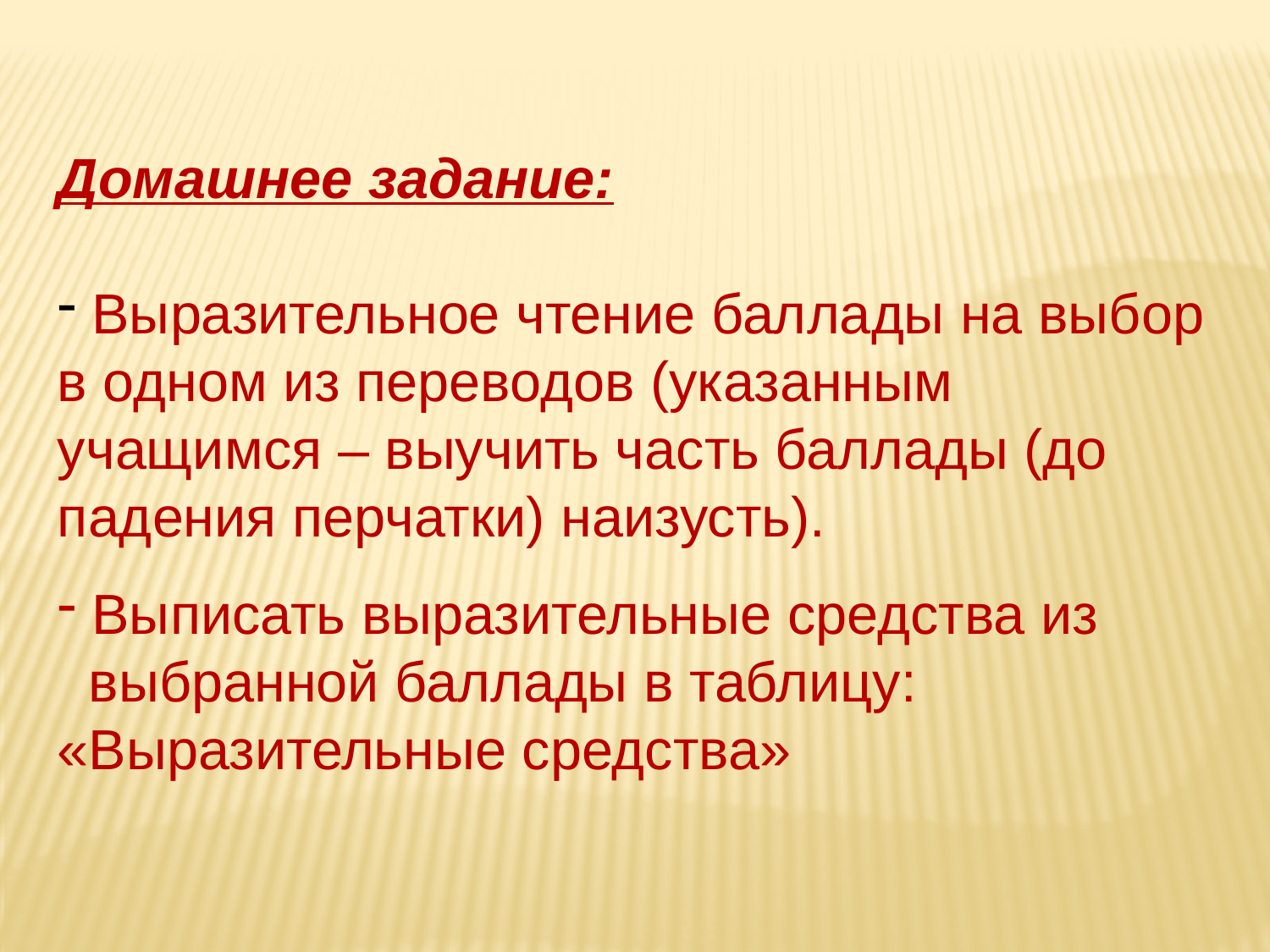

Домашнее задание:

 Выразительное чтение баллады на выбор в одном из переводов (указанным учащимся – выучить часть баллады (до падения перчатки) наизусть).

 Выписать выразительные средства из
  выбранной баллады в таблицу: «Выразительные средства»